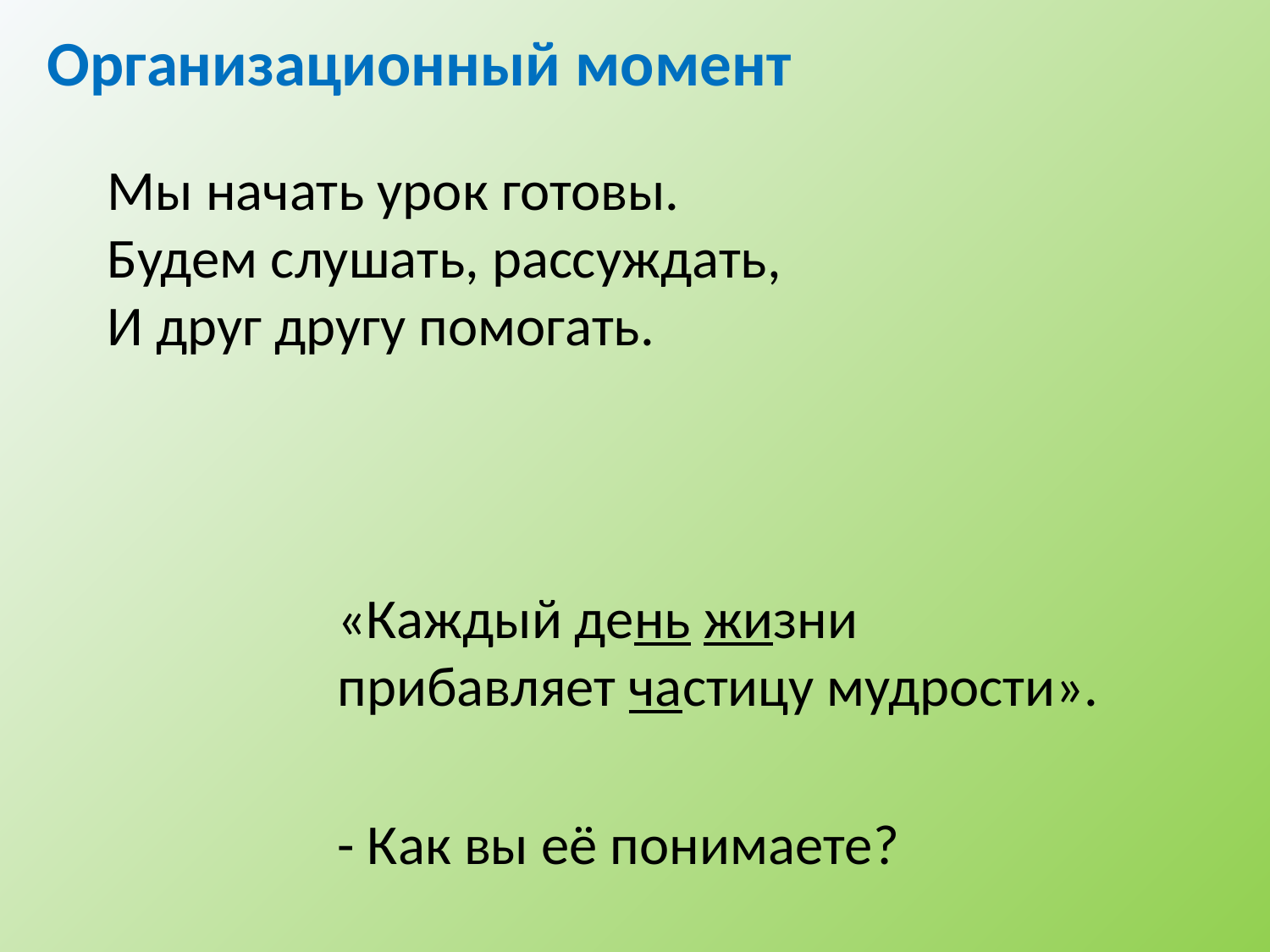

# Организационный момент

Мы начать урок готовы.
Будем слушать, рассуждать,
И друг другу помогать.
«Каждый день жизни прибавляет частицу мудрости».

- Как вы её понимаете?